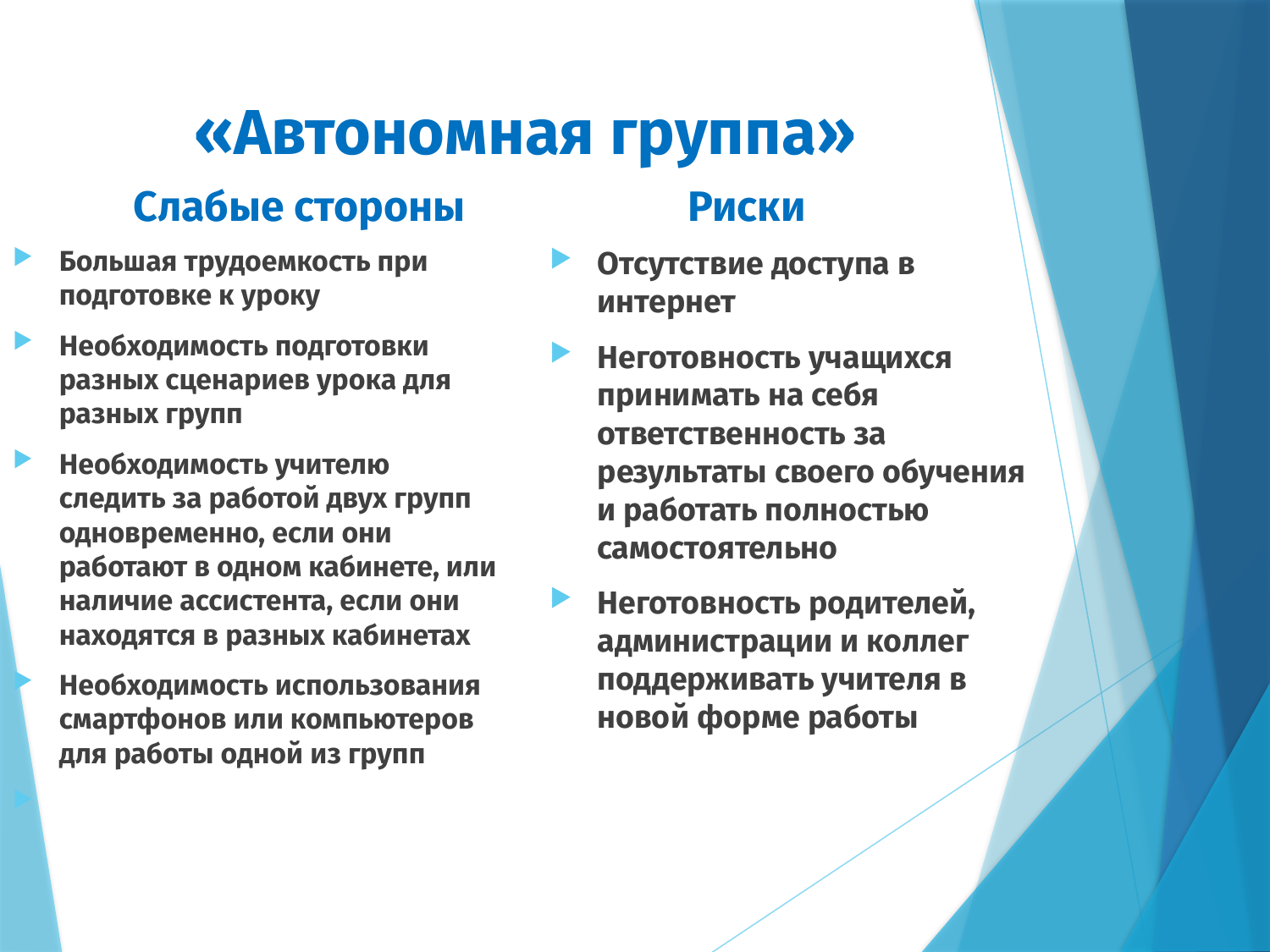

# «Автономная группа»
Слабые стороны
Риски
Большая трудоемкость при подготовке к уроку
Необходимость подготовки разных сценариев урока для разных групп
Необходимость учителю следить за работой двух групп одновременно, если они работают в одном кабинете, или наличие ассистента, если они находятся в разных кабинетах
Необходимость использования смартфонов или компьютеров для работы одной из групп

Отсутствие доступа в интернет
Неготовность учащихся принимать на себя ответственность за результаты своего обучения и работать полностью самостоятельно
Неготовность родителей, администрации и коллег поддерживать учителя в новой форме работы